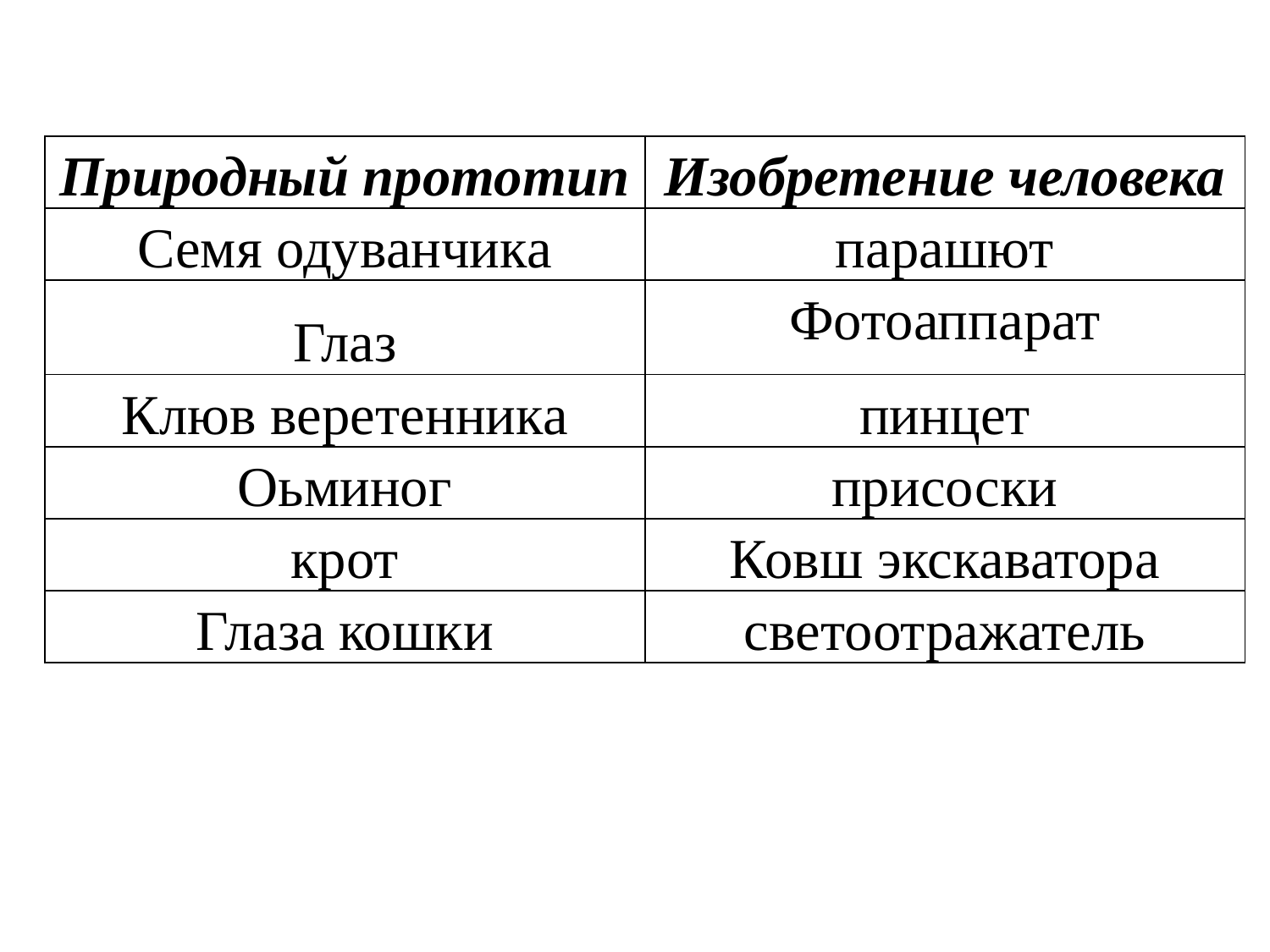

| Природный прототип | Изобретение человека |
| --- | --- |
| Семя одуванчика | парашют |
| Глаз | Фотоаппарат |
| Клюв веретенника | пинцет |
| Оьминог | присоски |
| крот | Ковш экскаватора |
| Глаза кошки | светоотражатель |